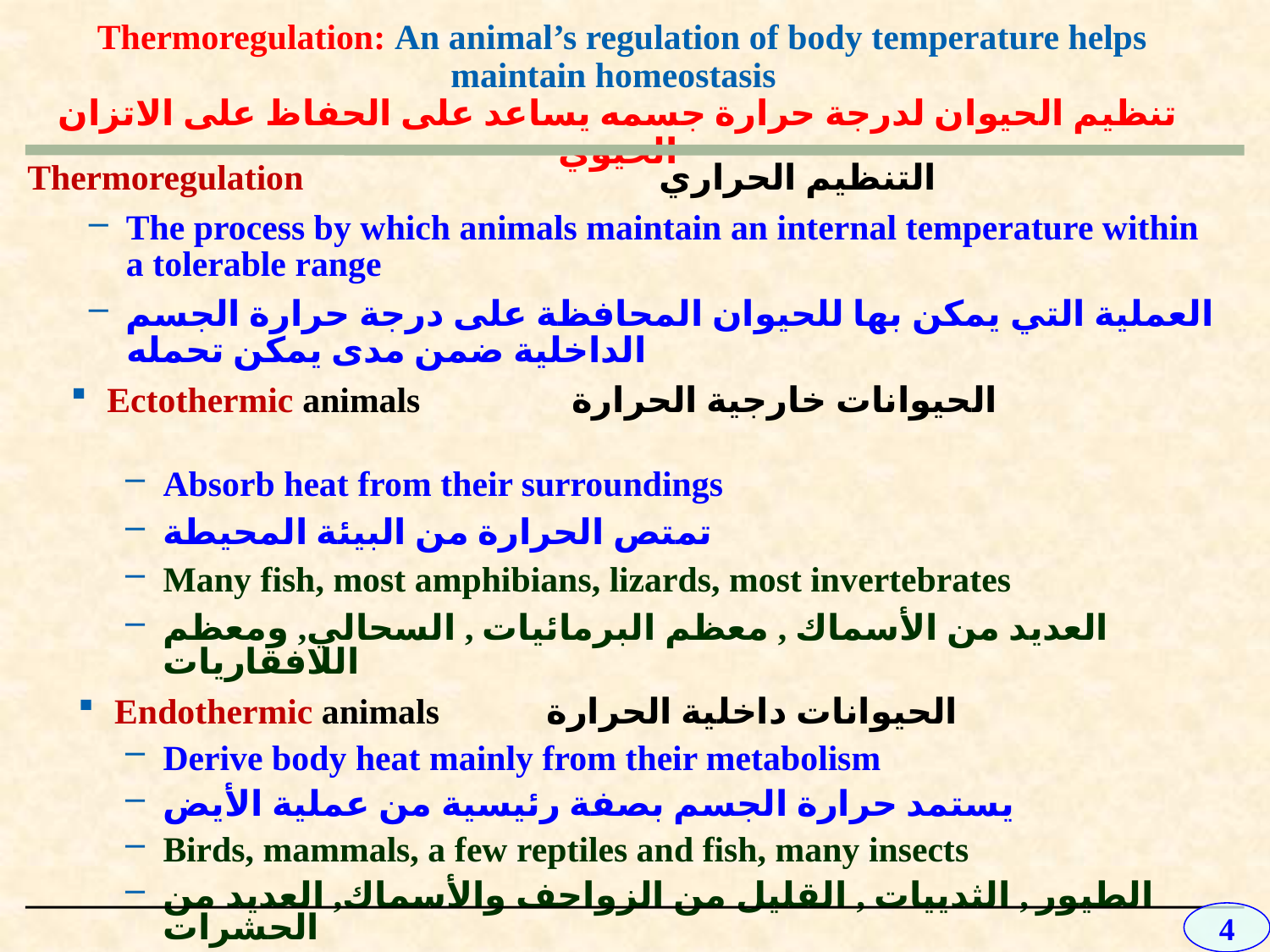

# Thermoregulation: An animal’s regulation of body temperature helps maintain homeostasis تنظيم الحيوان لدرجة حرارة جسمه يساعد على الحفاظ على الاتزان الحيوي

Thermoregulation                                        التنظيم الحراري
The process by which animals maintain an internal temperature within a tolerable range
العملية التي يمكن بها للحيوان المحافظة على درجة حرارة الجسم الداخلية ضمن مدى يمكن تحمله
Ectothermic animals                 الحيوانات خارجية الحرارة
Absorb heat from their surroundings
تمتص الحرارة من البيئة المحيطة
Many fish, most amphibians, lizards, most invertebrates
العديد من الأسماك , معظم البرمائيات , السحالي, ومعظم اللافقاريات
Endothermic animals            الحيوانات داخلية الحرارة
Derive body heat mainly from their metabolism
يستمد حرارة الجسم بصفة رئيسية من عملية الأيض
Birds, mammals, a few reptiles and fish, many insects
الطيور , الثدييات , القليل من الزواحف والأسماك, العديد من الحشرات
4